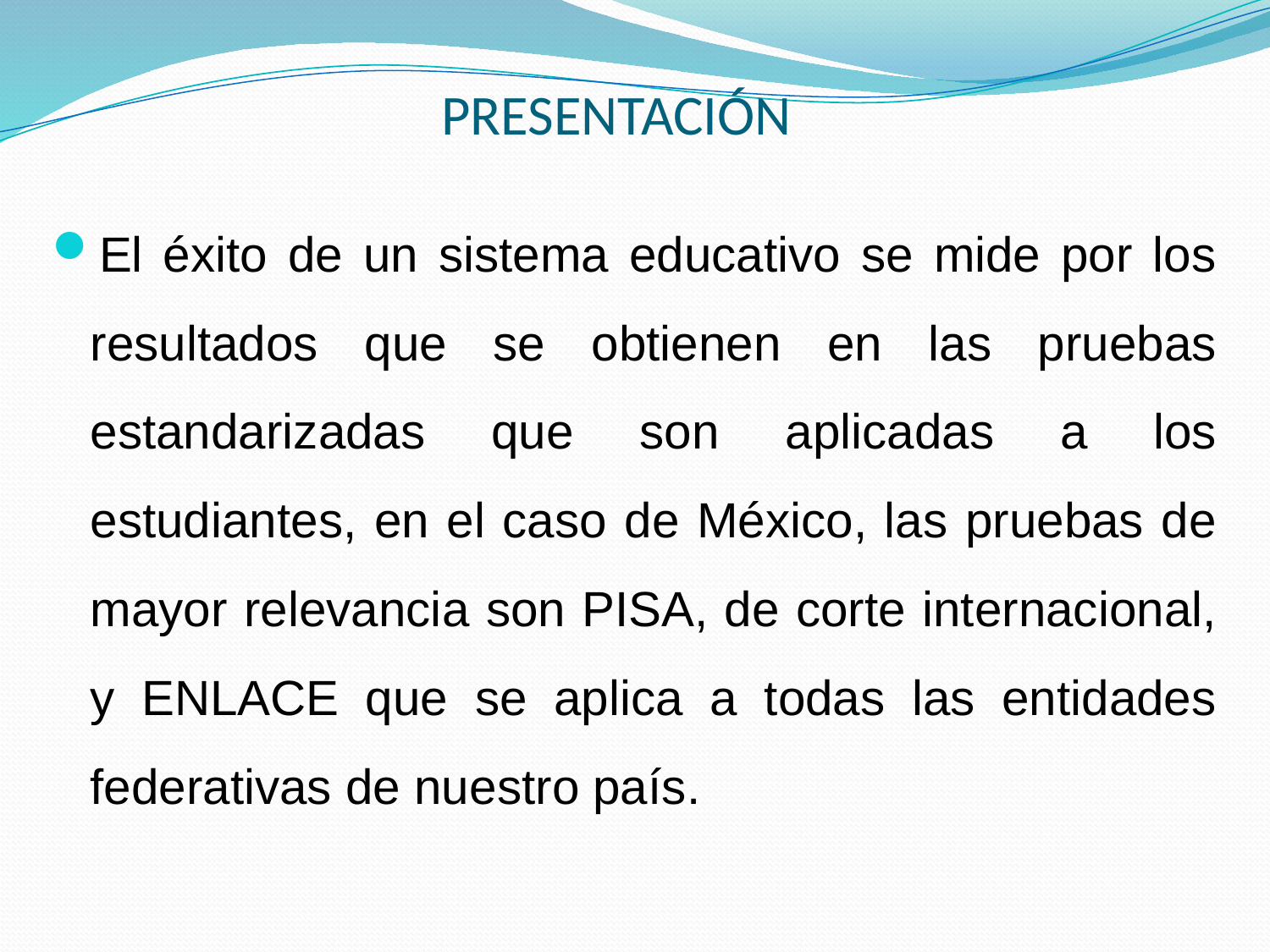

# PRESENTACIÓN
El éxito de un sistema educativo se mide por los resultados que se obtienen en las pruebas estandarizadas que son aplicadas a los estudiantes, en el caso de México, las pruebas de mayor relevancia son PISA, de corte internacional, y ENLACE que se aplica a todas las entidades federativas de nuestro país.